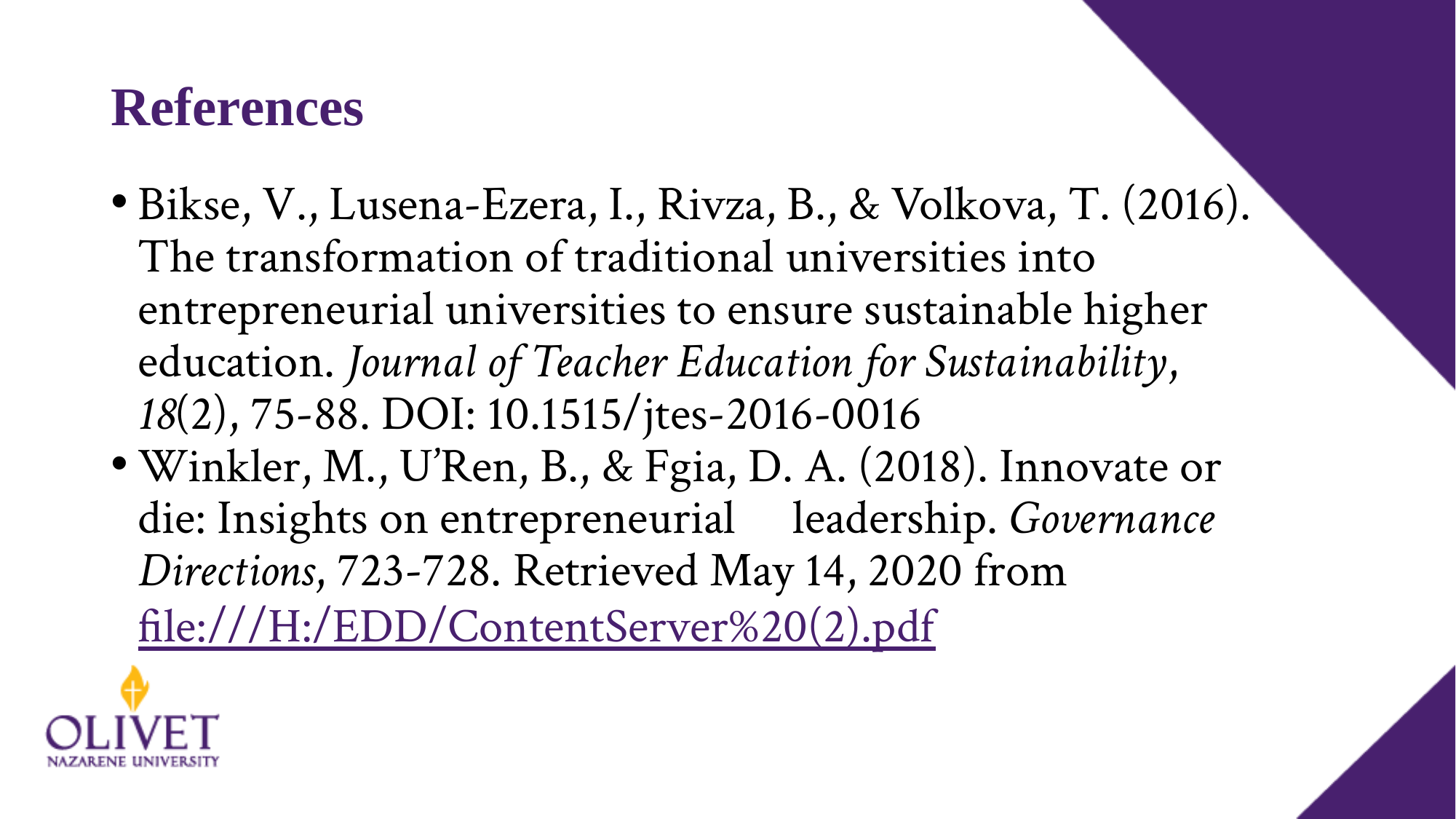

# References
Bikse, V., Lusena-Ezera, I., Rivza, B., & Volkova, T. (2016). The transformation of traditional universities into entrepreneurial universities to ensure sustainable higher education. Journal of Teacher Education for Sustainability, 18(2), 75-88. DOI: 10.1515/jtes-2016-0016
Winkler, M., U’Ren, B., & Fgia, D. A. (2018). Innovate or die: Insights on entrepreneurial 	leadership. Governance Directions, 723-728. Retrieved May 14, 2020 from file:///H:/EDD/ContentServer%20(2).pdf